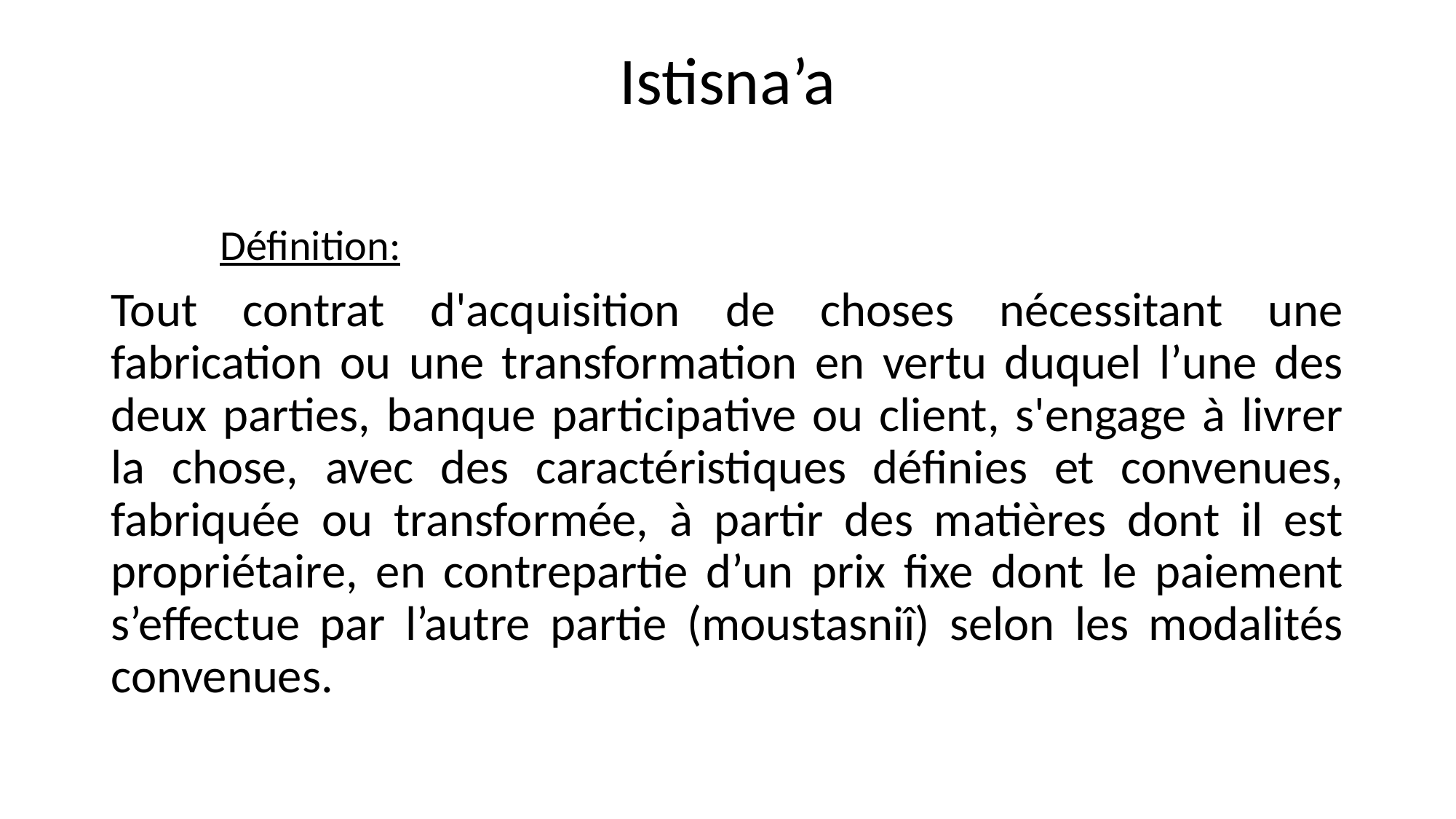

# Istisna’a
	Définition:
Tout contrat d'acquisition de choses nécessitant une fabrication ou une transformation en vertu duquel l’une des deux parties, banque participative ou client, s'engage à livrer la chose, avec des caractéristiques définies et convenues, fabriquée ou transformée, à partir des matières dont il est propriétaire, en contrepartie d’un prix fixe dont le paiement s’effectue par l’autre partie (moustasniî) selon les modalités convenues.